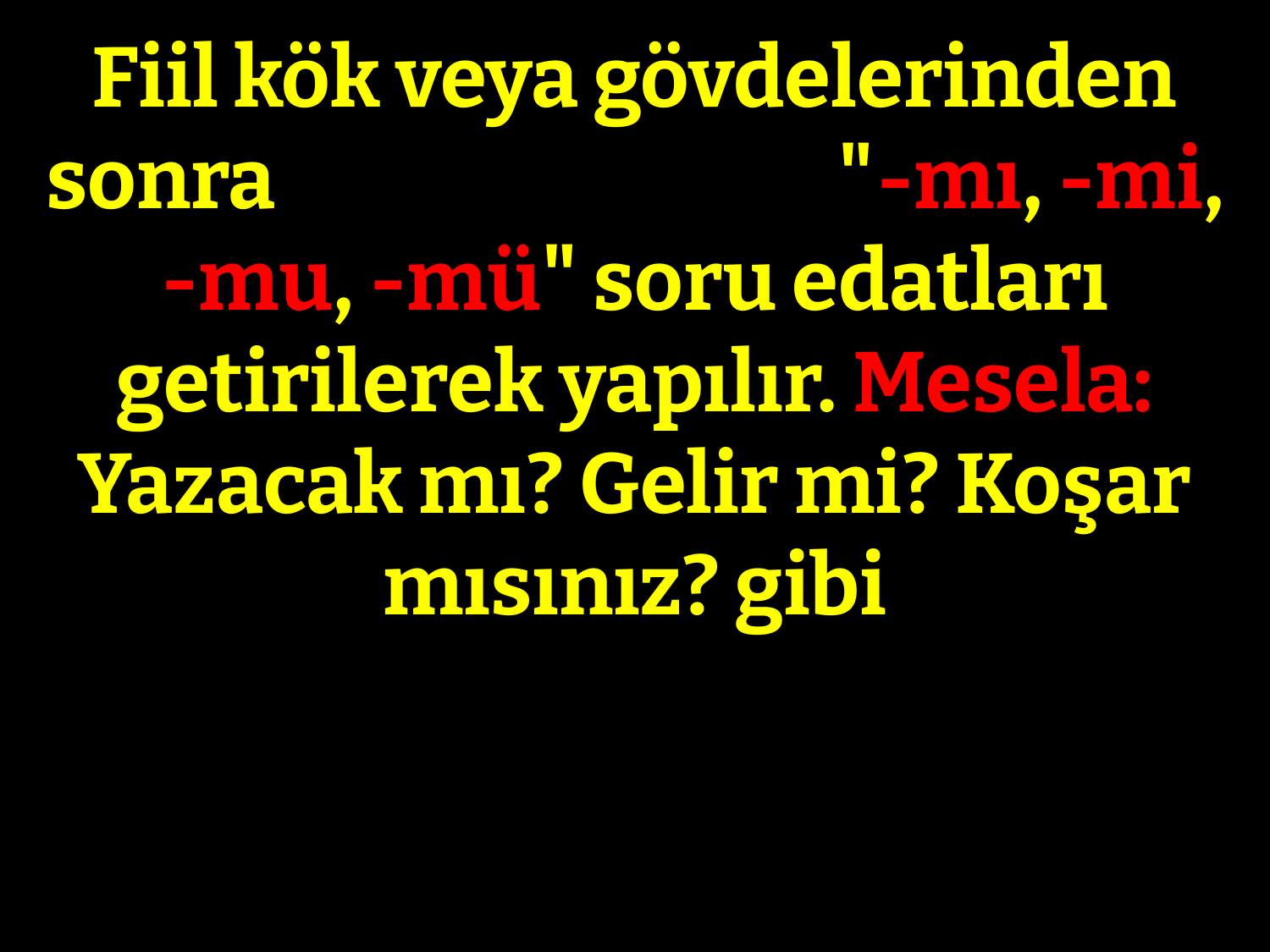

Fiil kök veya gövdelerinden sonra                                     "-mı, -mi, -mu, -mü" soru edatları getirilerek yapılır. Mesela: Yazacak mı? Gelir mi? Koşar mısınız? gibi

#